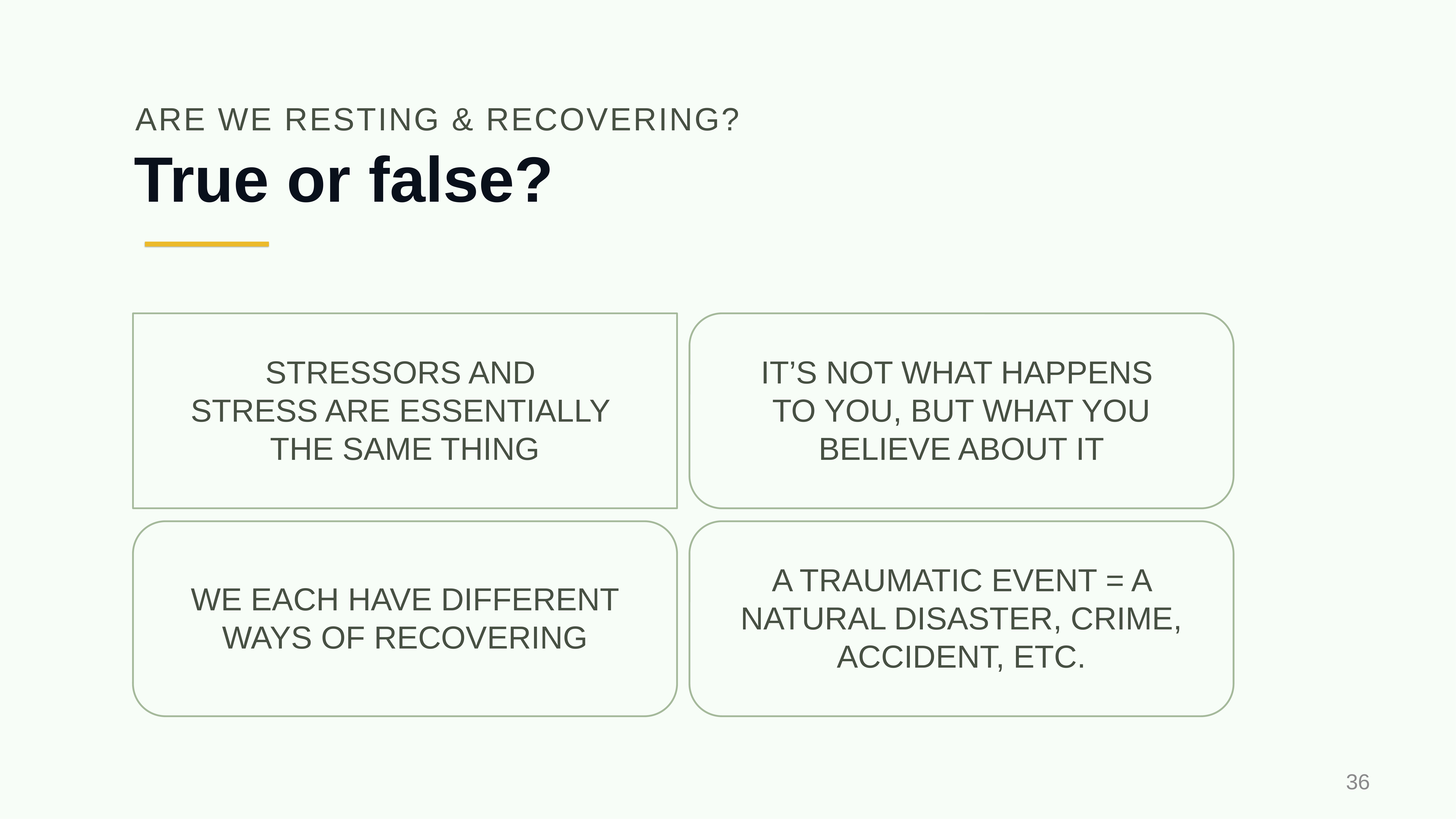

ARE WE RESTING & RECOVERING?
# True or false?

STRESSORS AND
STRESS ARE ESSENTIALLY
THE SAME THING
IT’S NOT WHAT HAPPENS
TO YOU, BUT WHAT YOU BELIEVE ABOUT IT
WE EACH HAVE DIFFERENT WAYS OF RECOVERING
A TRAUMATIC EVENT = A NATURAL DISASTER, CRIME, ACCIDENT, ETC.
36